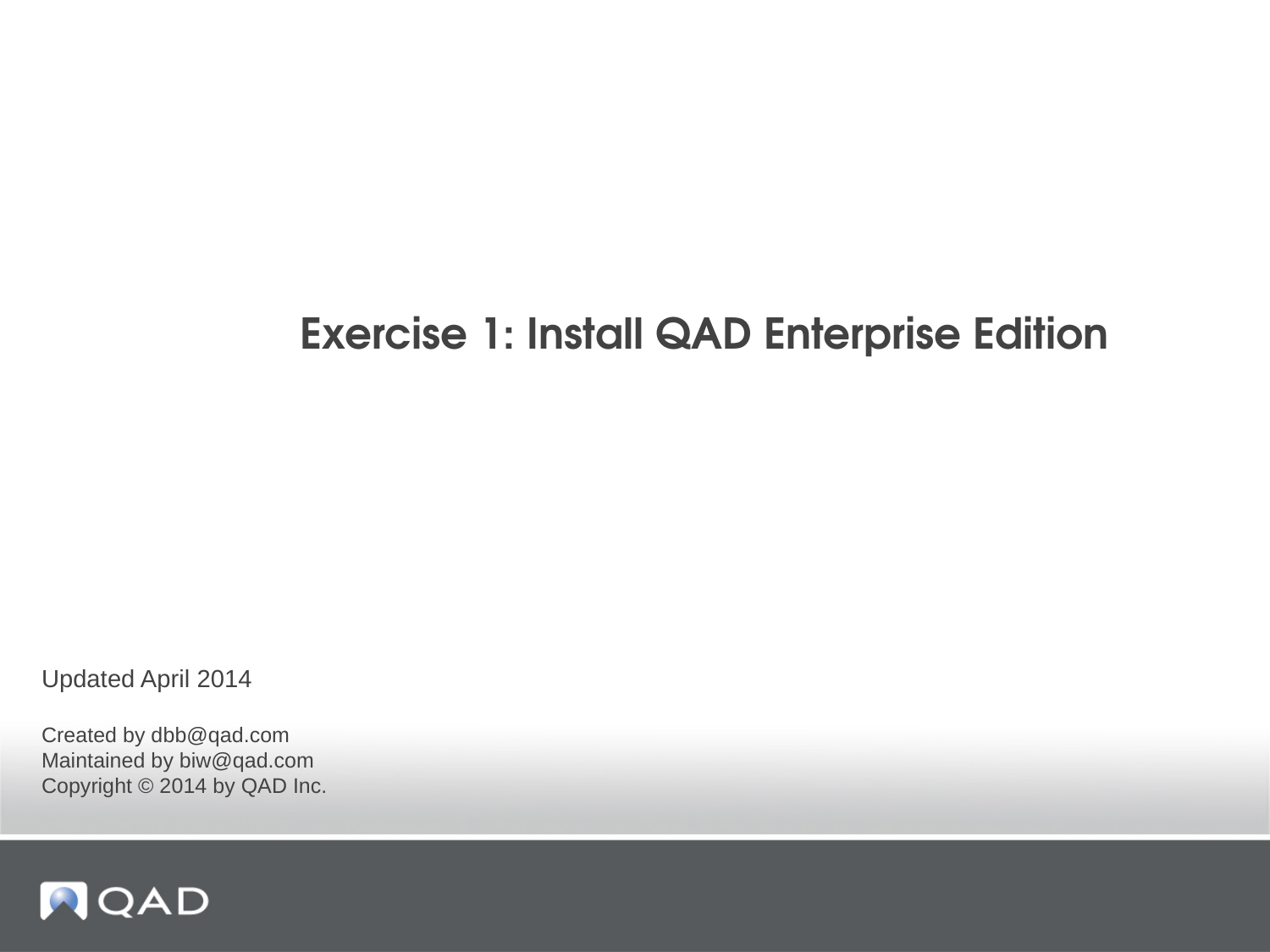

Exercise 1: Install QAD Enterprise Edition

Updated April 2014

Created by dbb@qad.com
Maintained by biw@qad.com
Copyright © 2014 by QAD Inc.